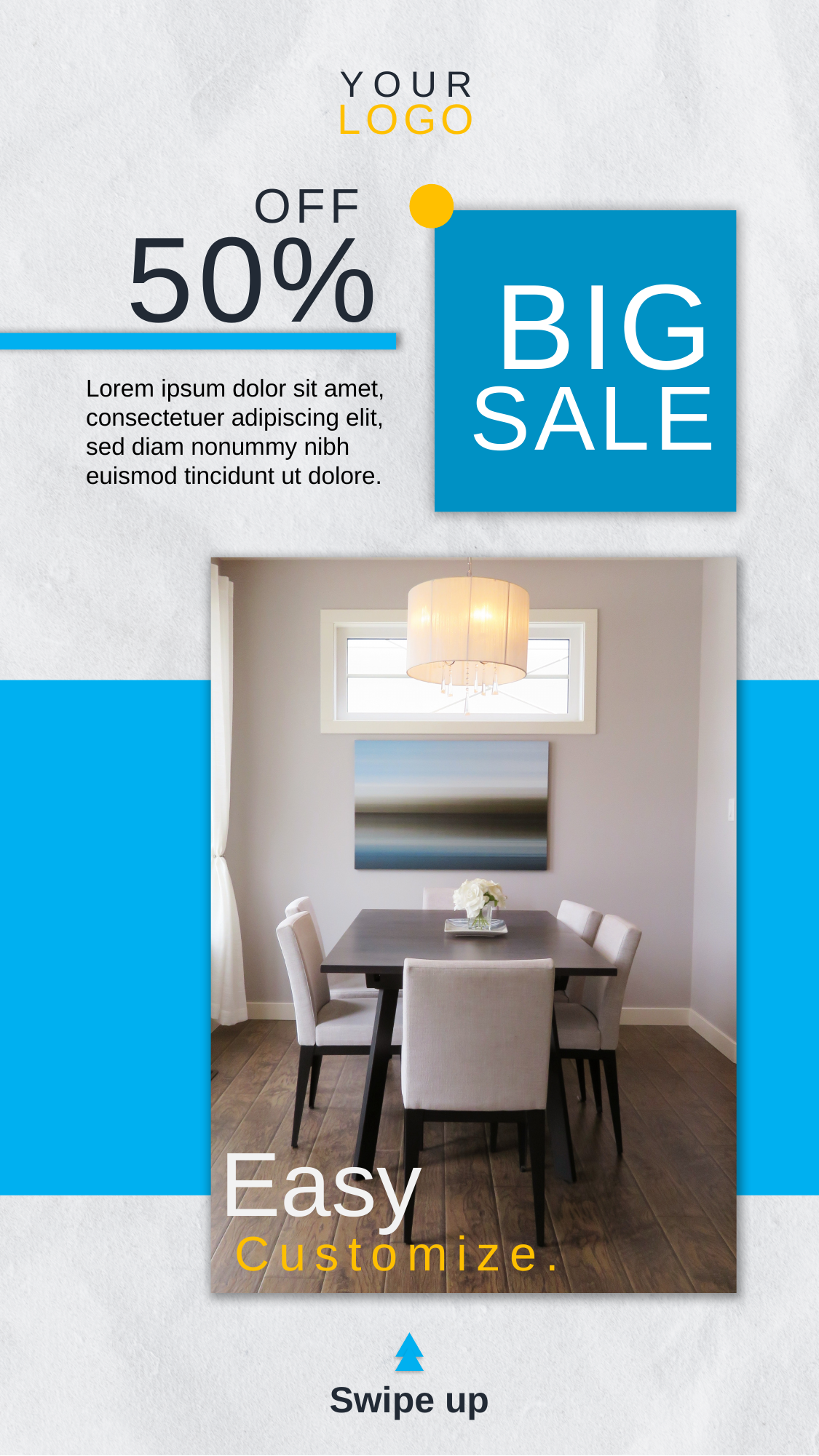

YOUR
LOGO
OFF

50%

BIG

SALE
Lorem ipsum dolor sit amet, consectetuer adipiscing elit, sed diam nonummy nibh euismod tincidunt ut dolore.

Easy
Customize.

Swipe up